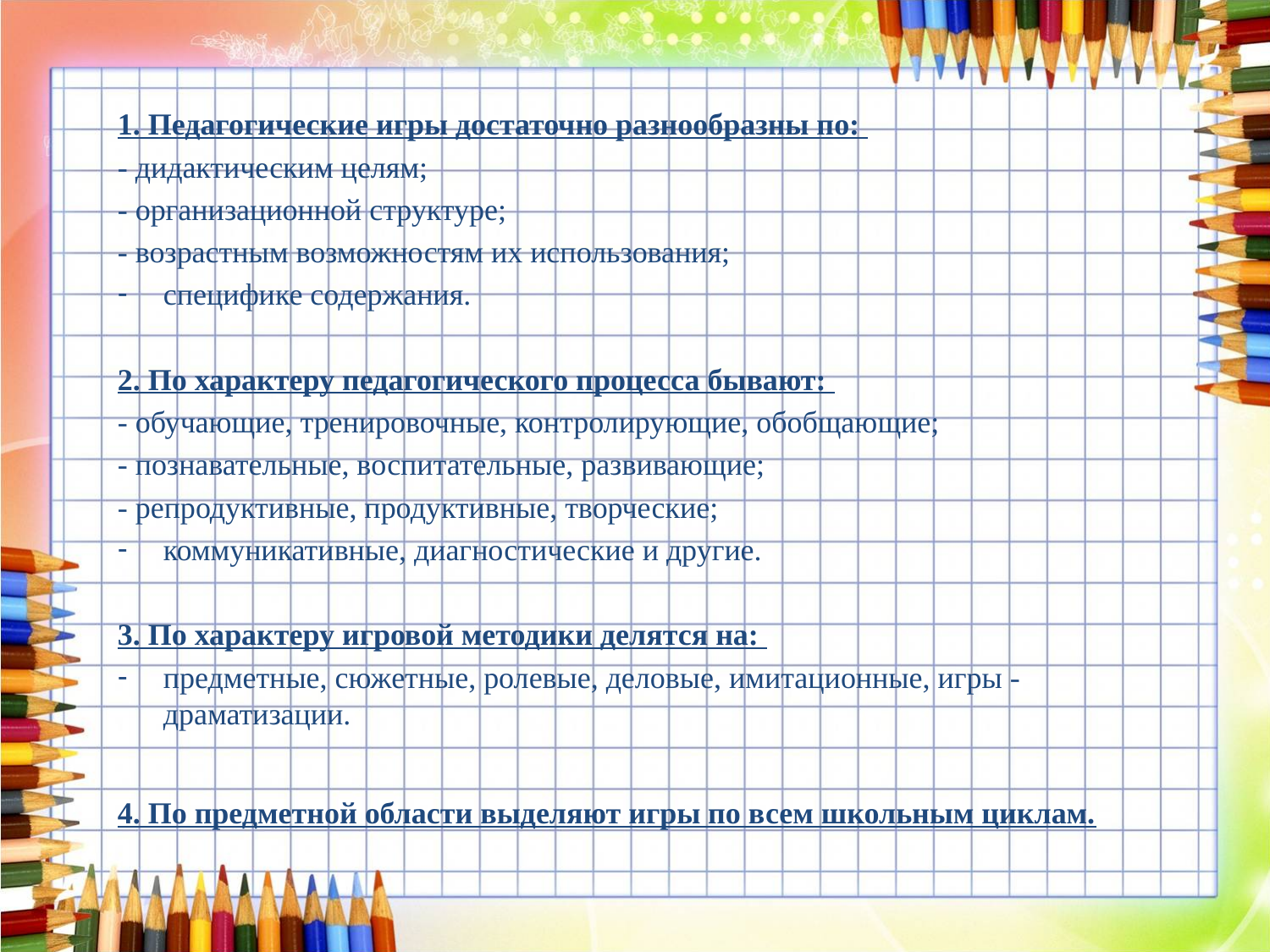

1. Педагогические игры достаточно разнообразны по:
- дидактическим целям;
- организационной структуре;
- возрастным возможностям их использования;
специфике содержания.

2. По характеру педагогического процесса бывают:
- обучающие, тренировочные, контролирующие, обобщающие;
- познавательные, воспитательные, развивающие;
- репродуктивные, продуктивные, творческие;
коммуникативные, диагностические и другие.

3. По характеру игровой методики делятся на:
предметные, сюжетные, ролевые, деловые, имитационные, игры -драматизации.

4. По предметной области выделяют игры по всем школьным циклам.